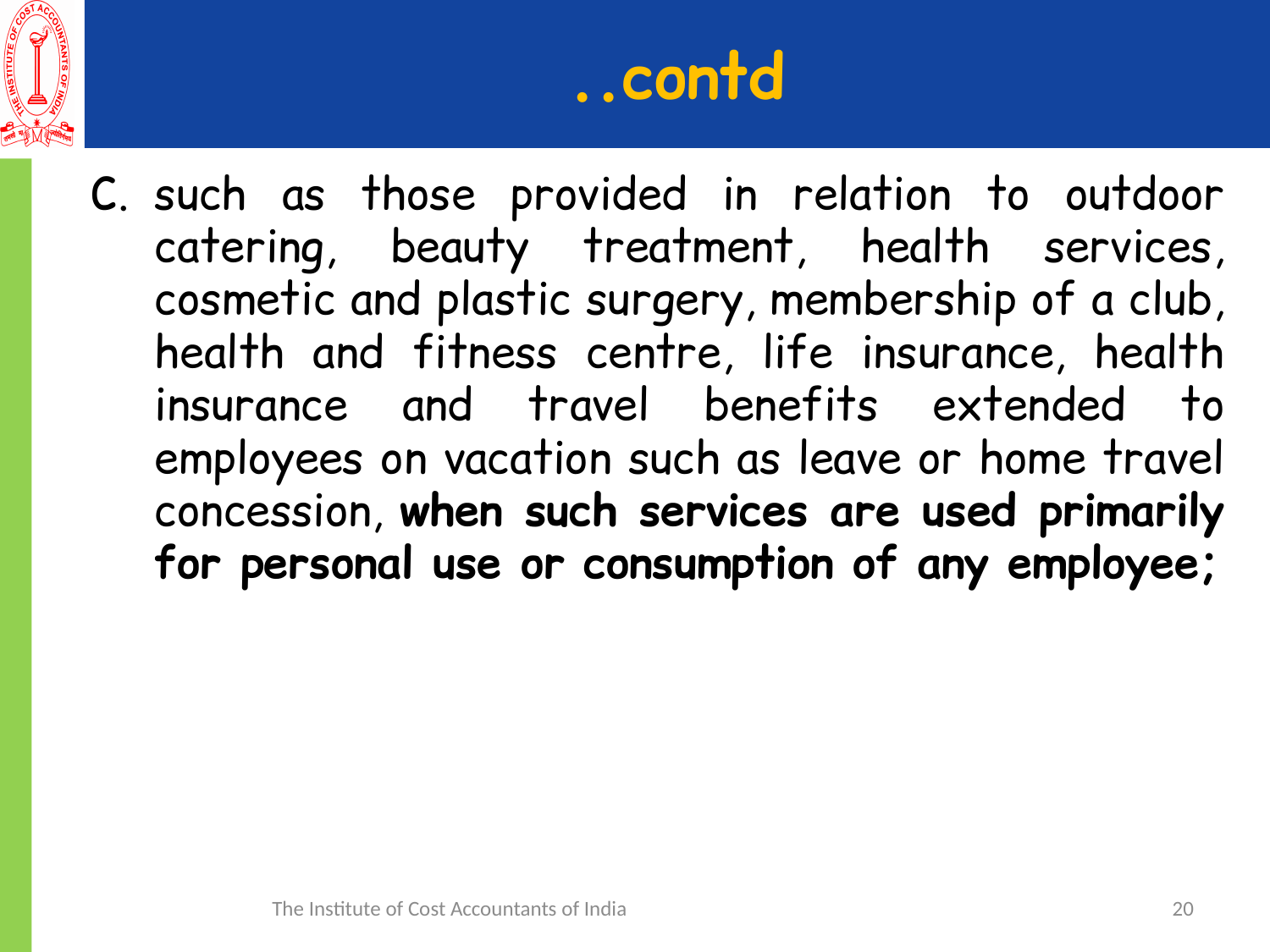

# ..contd
such as those provided in relation to outdoor catering, beauty treatment, health services, cosmetic and plastic surgery, membership of a club, health and fitness centre, life insurance, health insurance and travel benefits extended to employees on vacation such as leave or home travel concession, when such services are used primarily for personal use or consumption of any employee;

The Institute of Cost Accountants of India
20